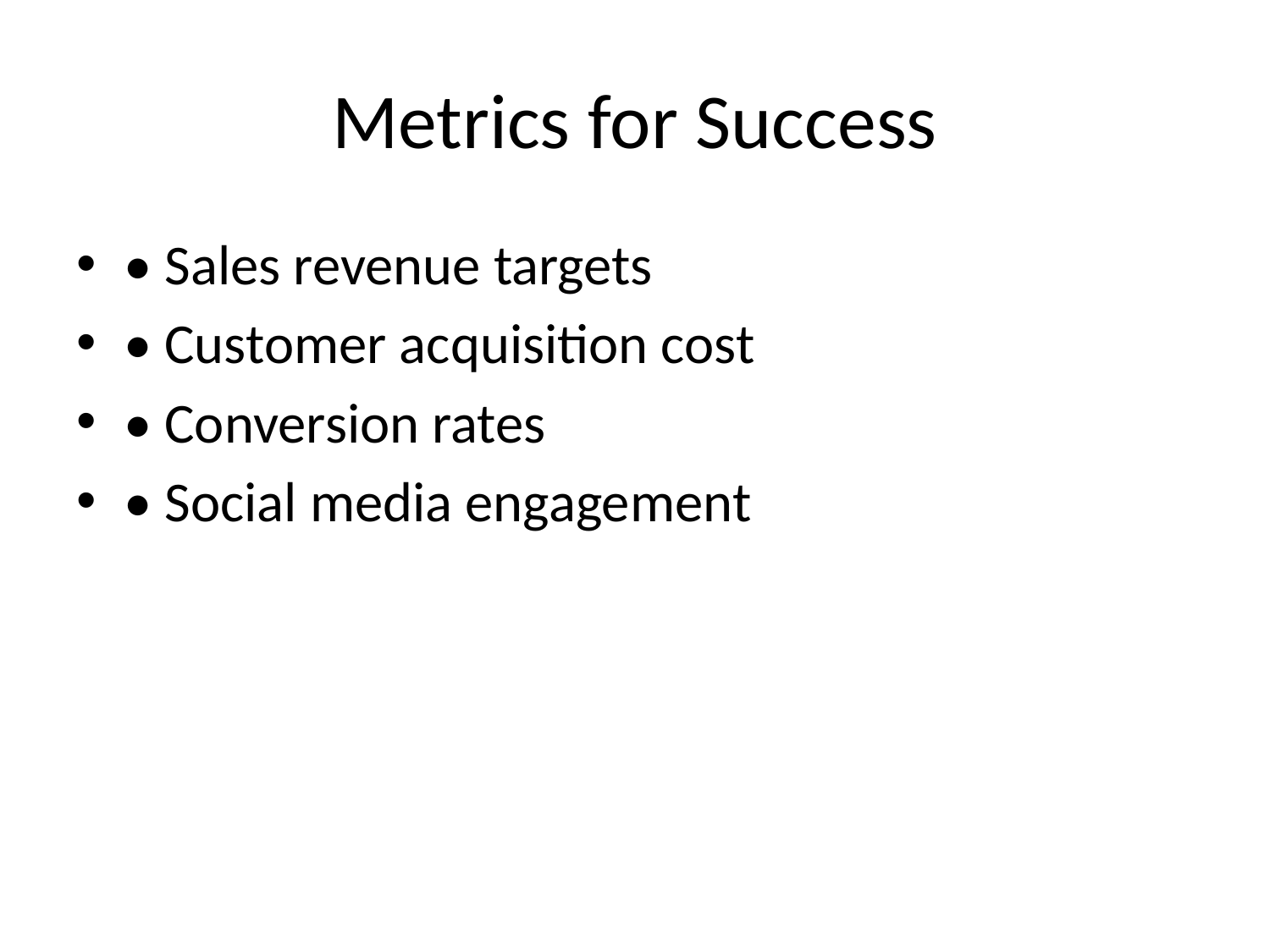

# Metrics for Success
• Sales revenue targets
• Customer acquisition cost
• Conversion rates
• Social media engagement